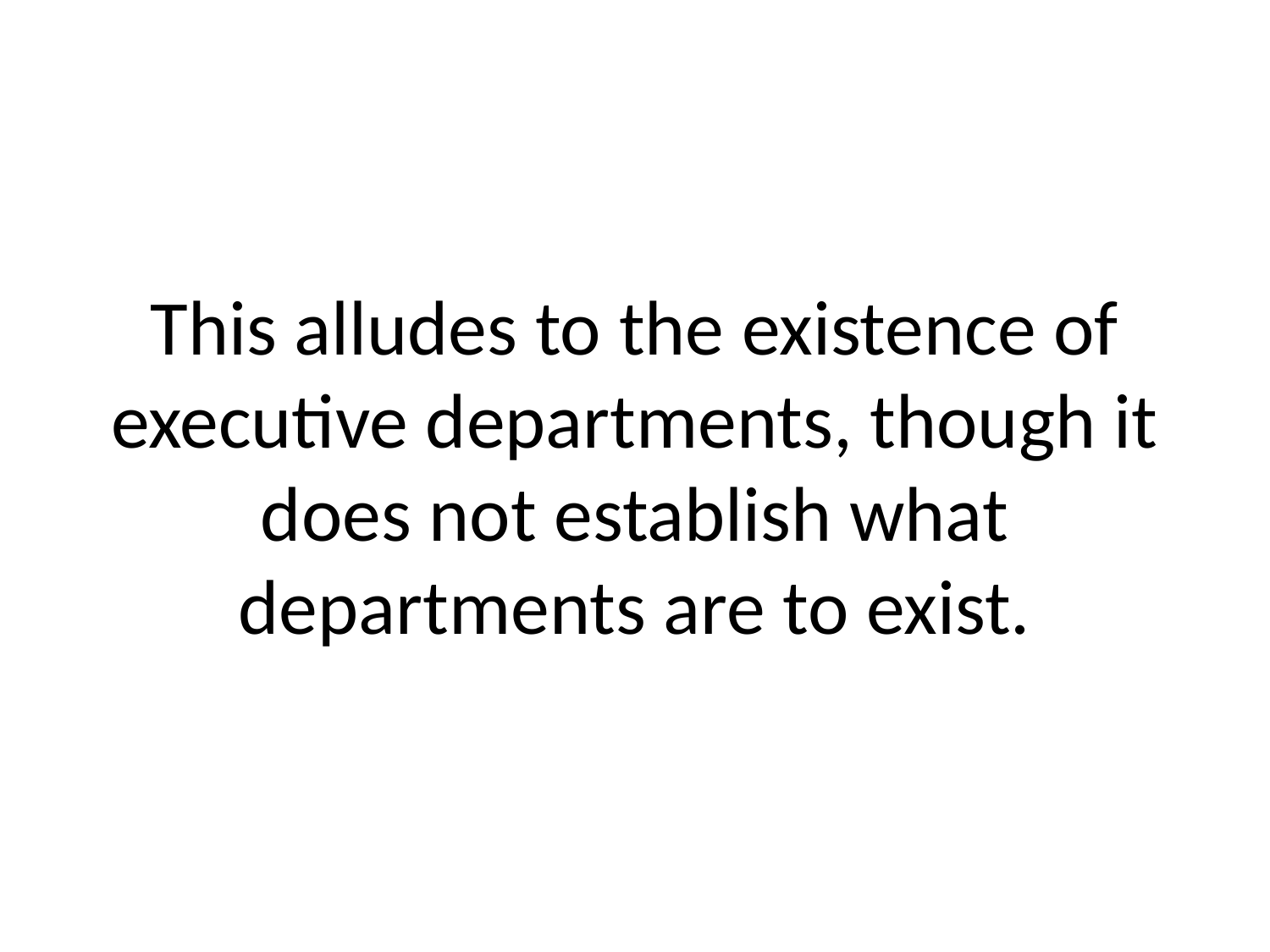

# This alludes to the existence of executive departments, though it does not establish what departments are to exist.